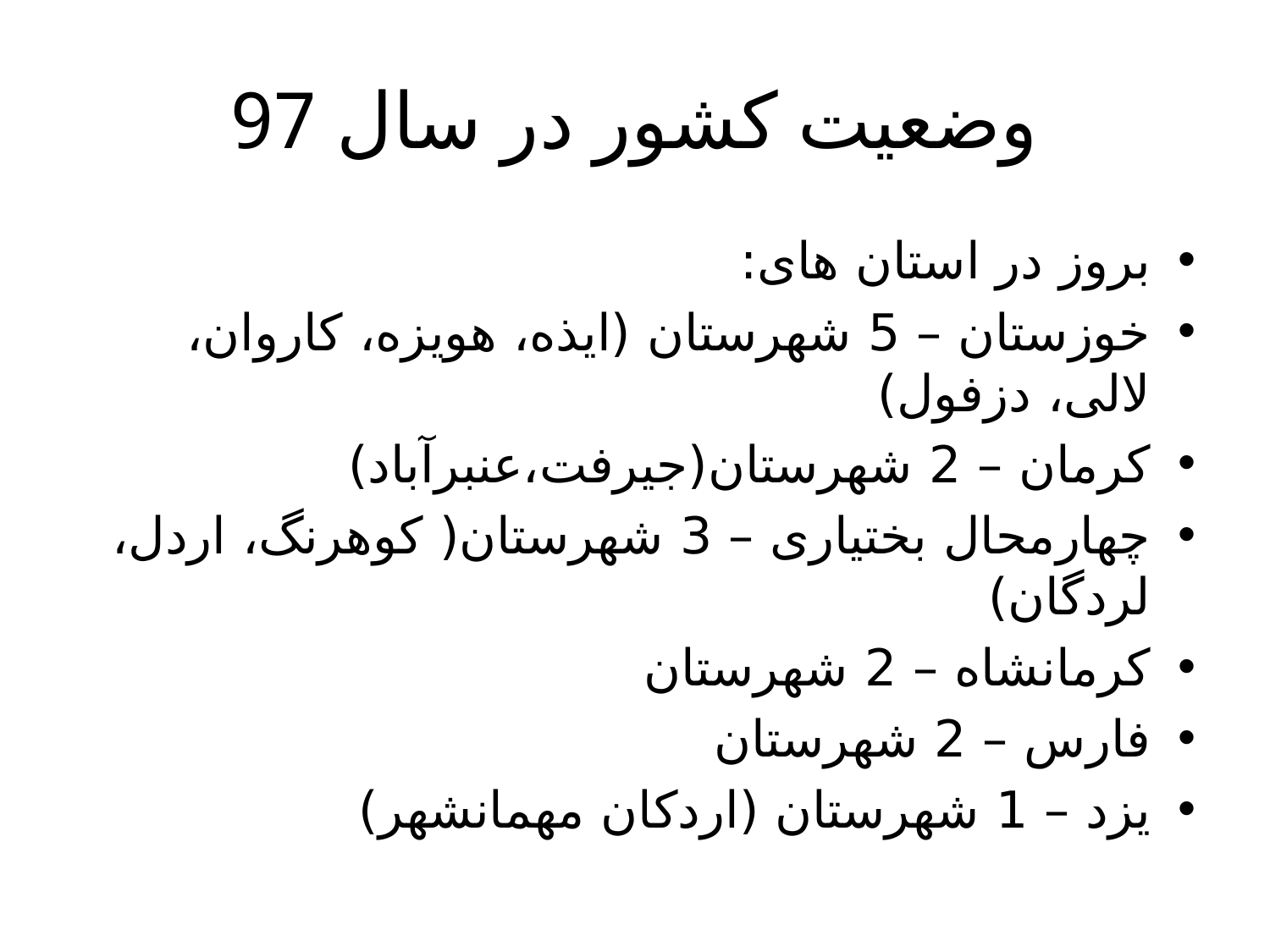

# وضعیت کشور در سال 97
بروز در استان های:
خوزستان – 5 شهرستان (ایذه، هویزه، کاروان، لالی، دزفول)
کرمان – 2 شهرستان(جیرفت،عنبرآباد)
چهارمحال بختیاری – 3 شهرستان( کوهرنگ، اردل، لردگان)
کرمانشاه – 2 شهرستان
فارس – 2 شهرستان
یزد – 1 شهرستان (اردکان مهمانشهر)